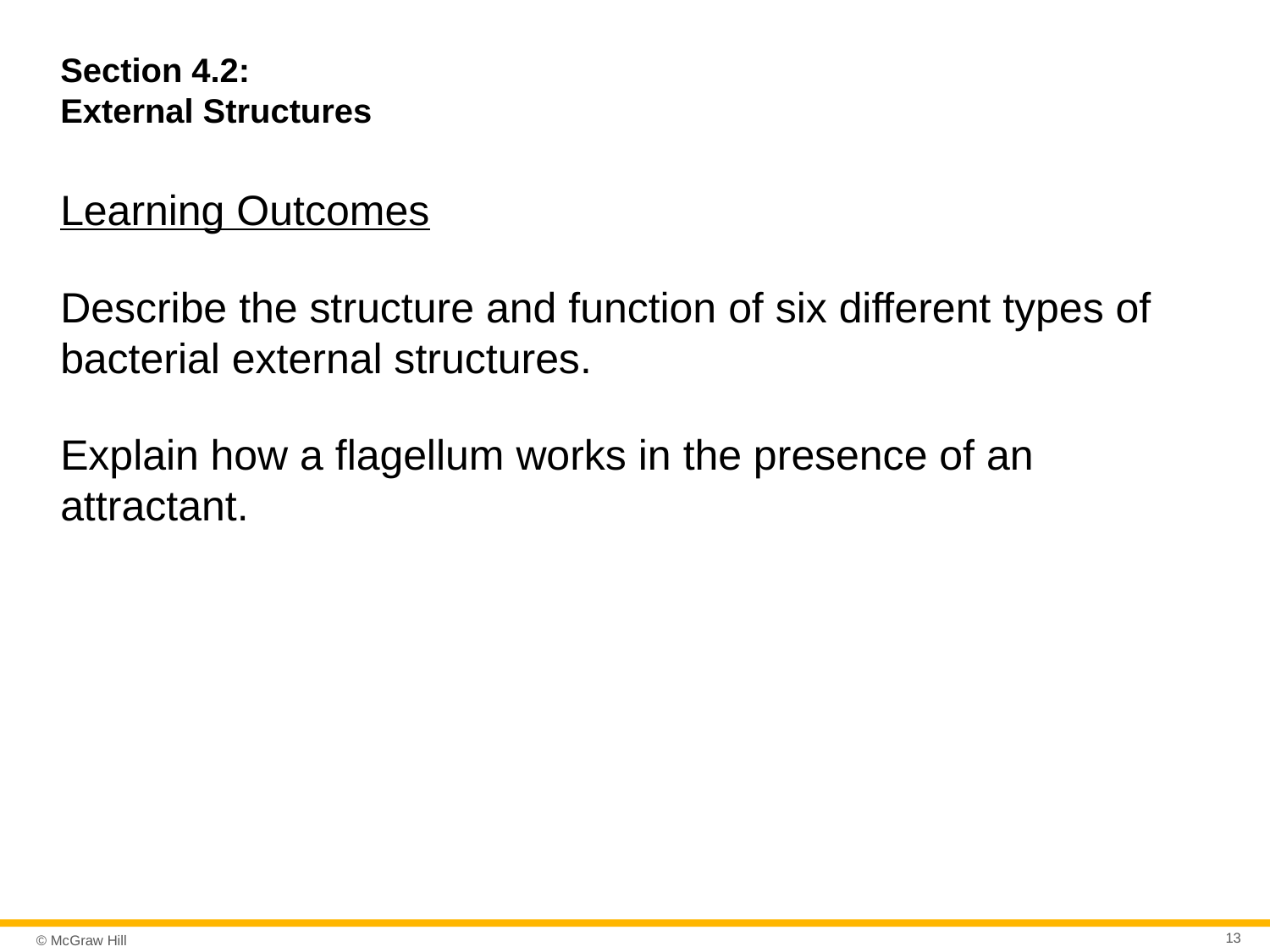

# Section 4.2: External Structures
Learning Outcomes
Describe the structure and function of six different types of bacterial external structures.
Explain how a flagellum works in the presence of an attractant.